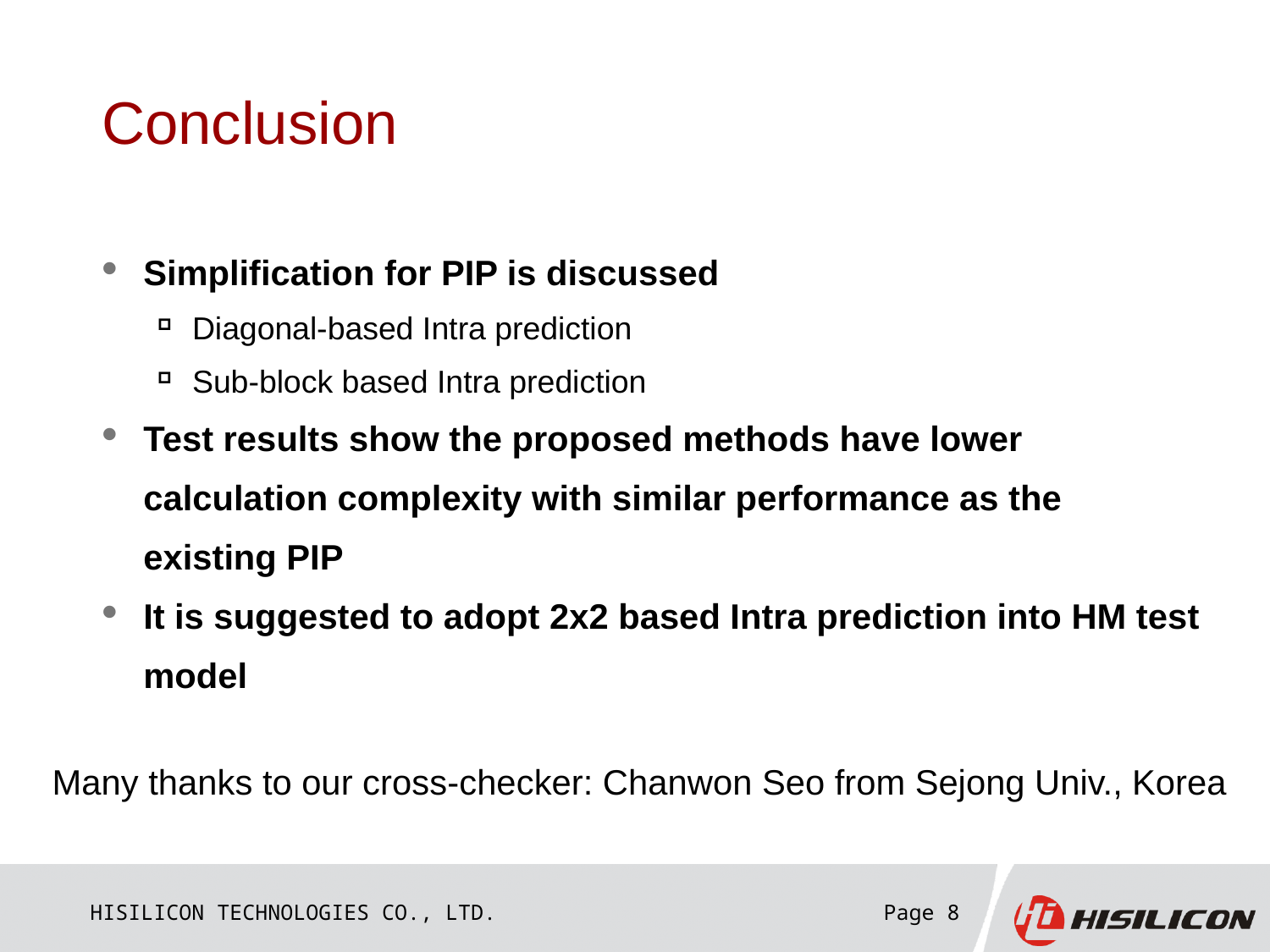

# Conclusion
Simplification for PIP is discussed
Diagonal-based Intra prediction
Sub-block based Intra prediction
Test results show the proposed methods have lower calculation complexity with similar performance as the existing PIP
It is suggested to adopt 2x2 based Intra prediction into HM test model
Many thanks to our cross-checker: Chanwon Seo from Sejong Univ., Korea
Page 8